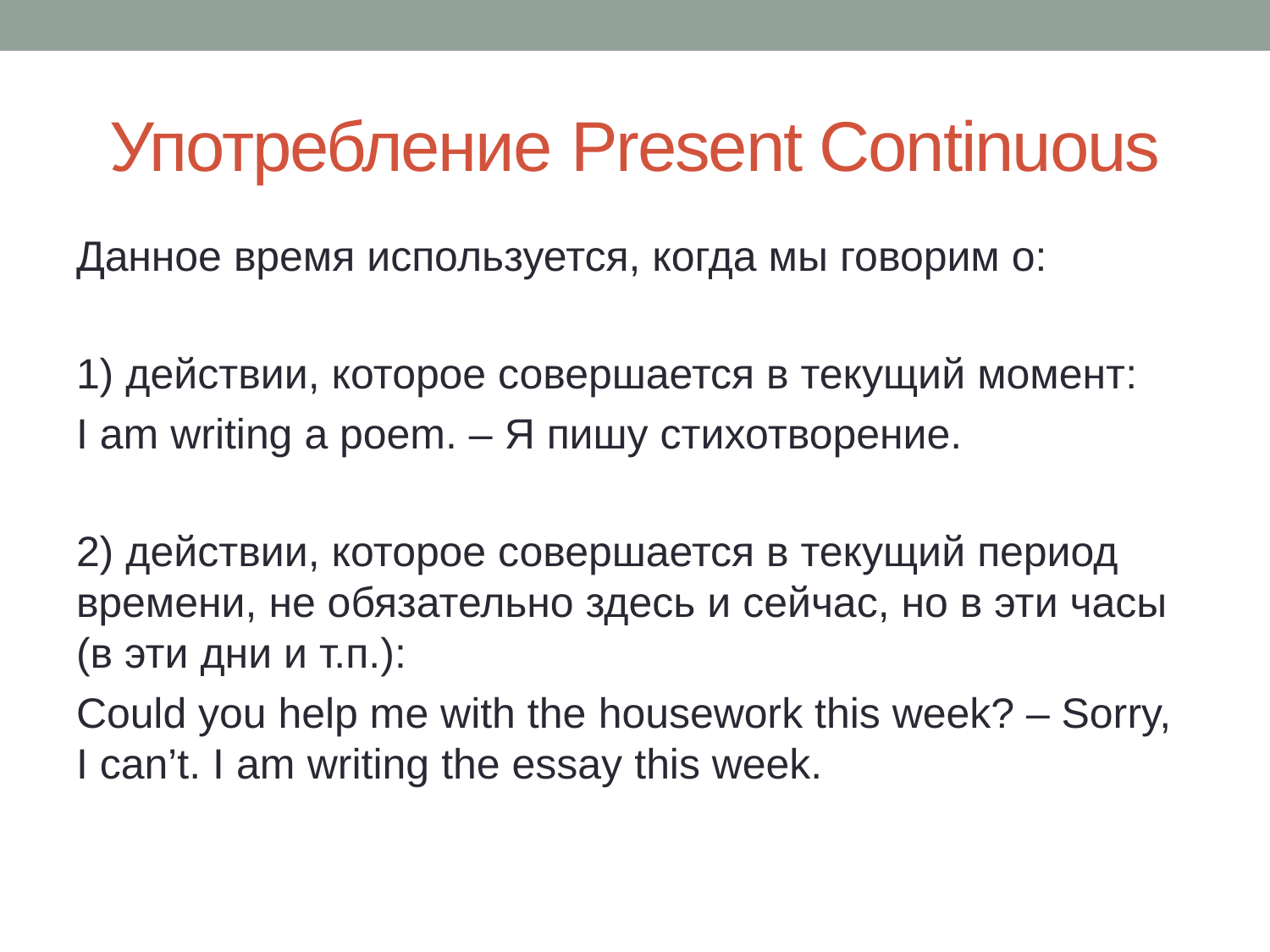

# Употребление Present Continuous
Данное время используется, когда мы говорим о:

1) действии, которое совершается в текущий момент:
I am writing a poem. – Я пишу cтихотворение.

2) действии, которое совершается в текущий период времени, не обязательно здесь и сейчас, но в эти часы (в эти дни и т.п.):
Could you help me with the housework this week? – Sorry, I can’t. I am writing the essay this week.